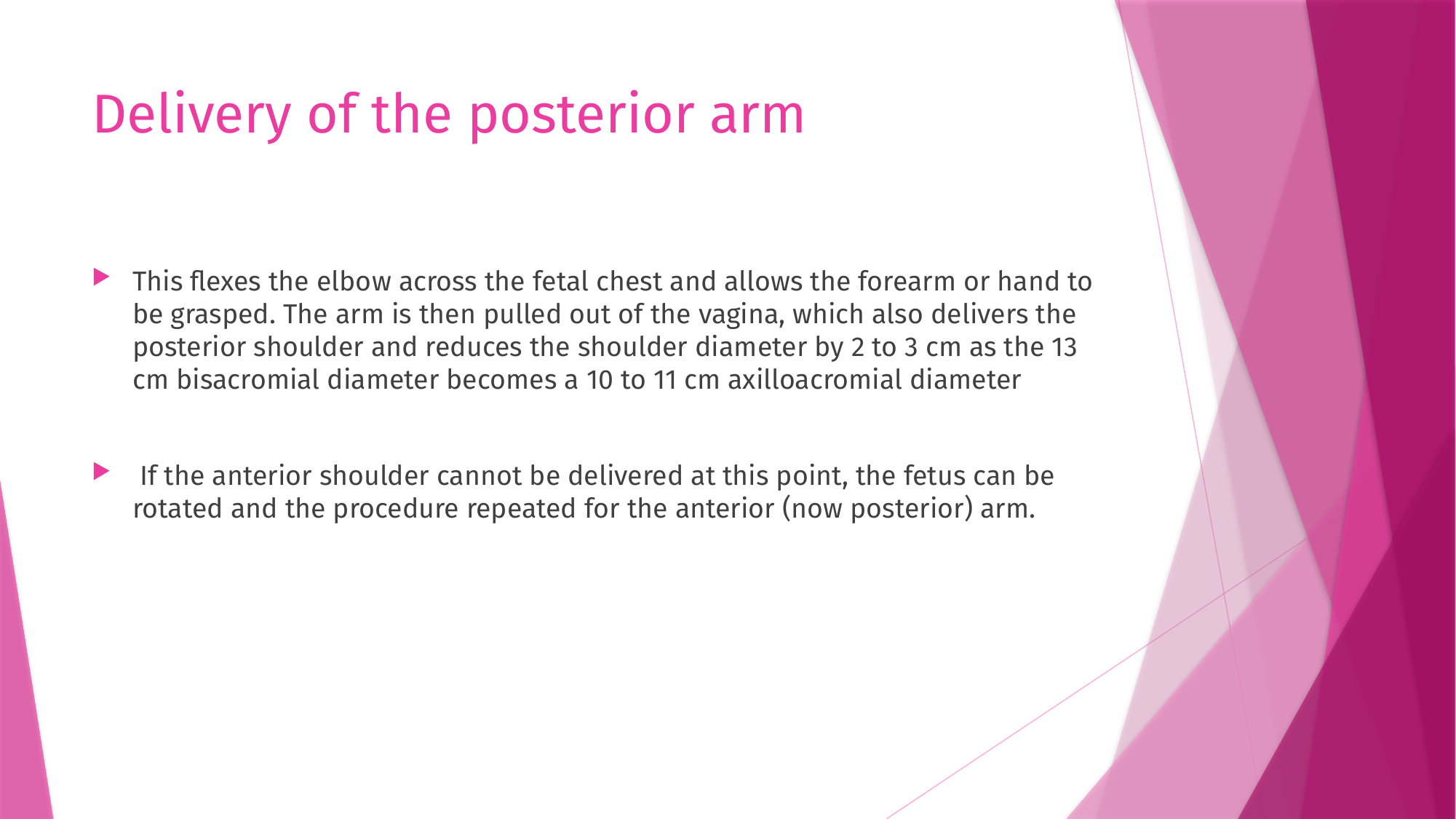

# Delivery of the posterior arm
This flexes the elbow across the fetal chest and allows the forearm or hand to be grasped. The arm is then pulled out of the vagina, which also delivers the posterior shoulder and reduces the shoulder diameter by 2 to 3 cm as the 13 cm bisacromial diameter becomes a 10 to 11 cm axilloacromial diameter

 If the anterior shoulder cannot be delivered at this point, the fetus can be rotated and the procedure repeated for the anterior (now posterior) arm.